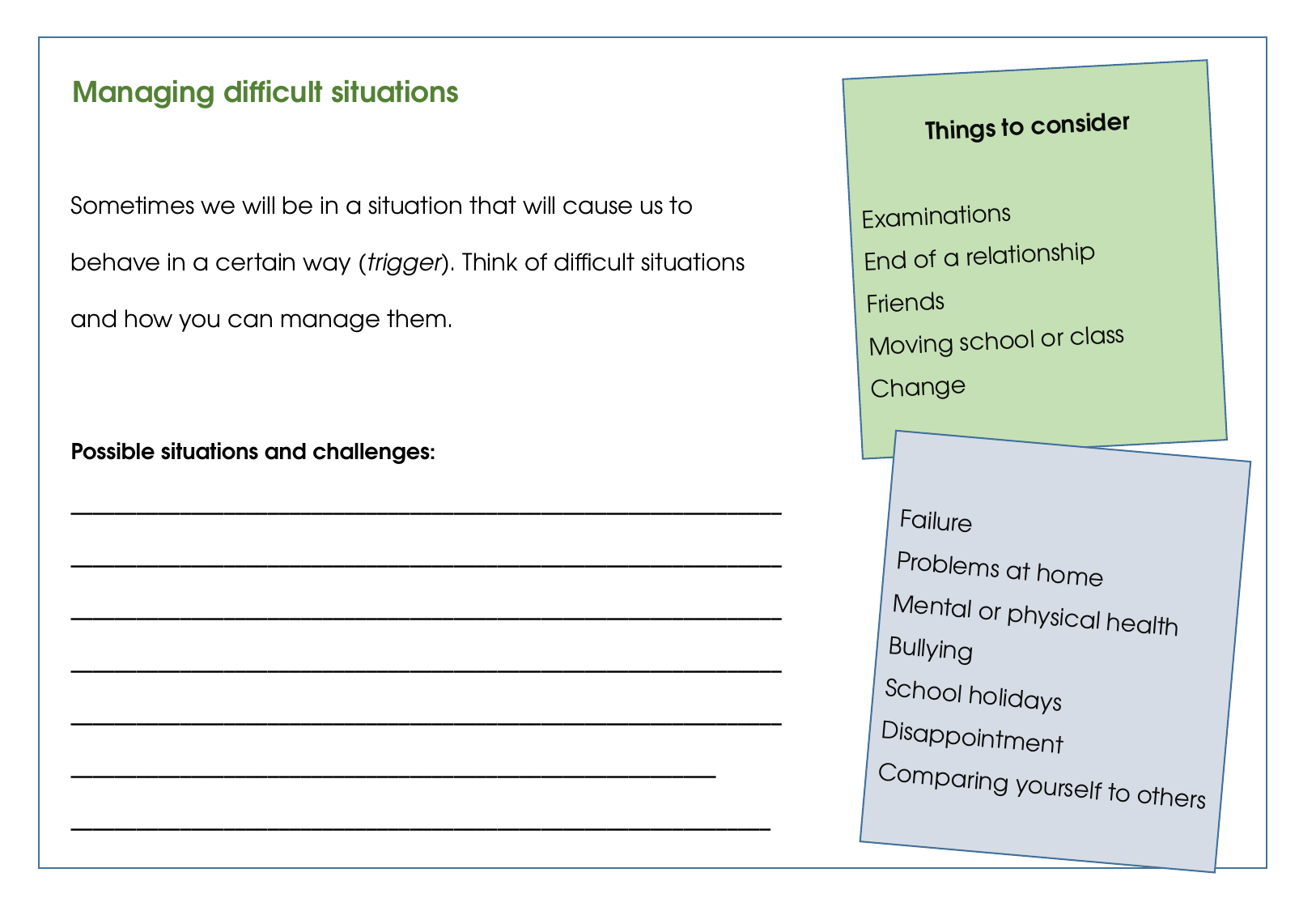

Managing difficult situations
Things to consider

Examinations
End of a relationship
Friends
Moving school or class
Change

Sometimes we will be in a situation that will cause us to behave in a certain way (trigger). Think of difficult situations and how you can manage them.
Possible situations and challenges:
________________________________________________________________________________________________________________________________________________________________________________________________________________________________________________________________________________________________________________________________________________________________________________________________
________________________________________________________________
Failure
Problems at home
Mental or physical health
Bullying
School holidays
Disappointment
Comparing yourself to others